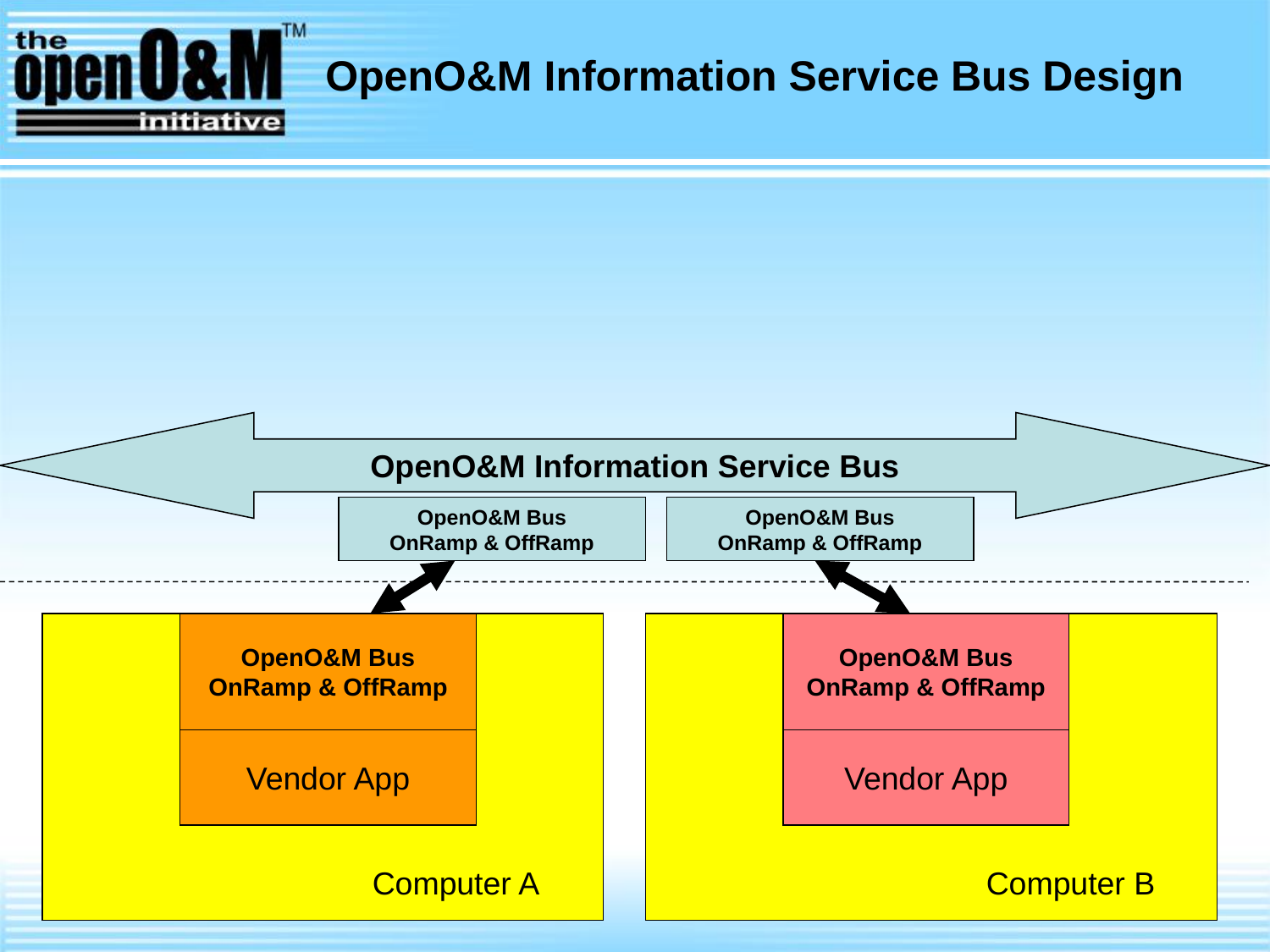

OpenO&M Information Service Bus Design
OpenO&M Information Service Bus
OpenO&M Bus
OnRamp & OffRamp
OpenO&M Bus
OnRamp & OffRamp

OpenO&M Bus
OnRamp & OffRamp

OpenO&M Bus
OnRamp & OffRamp
Vendor App
Vendor App
Computer A
Computer B